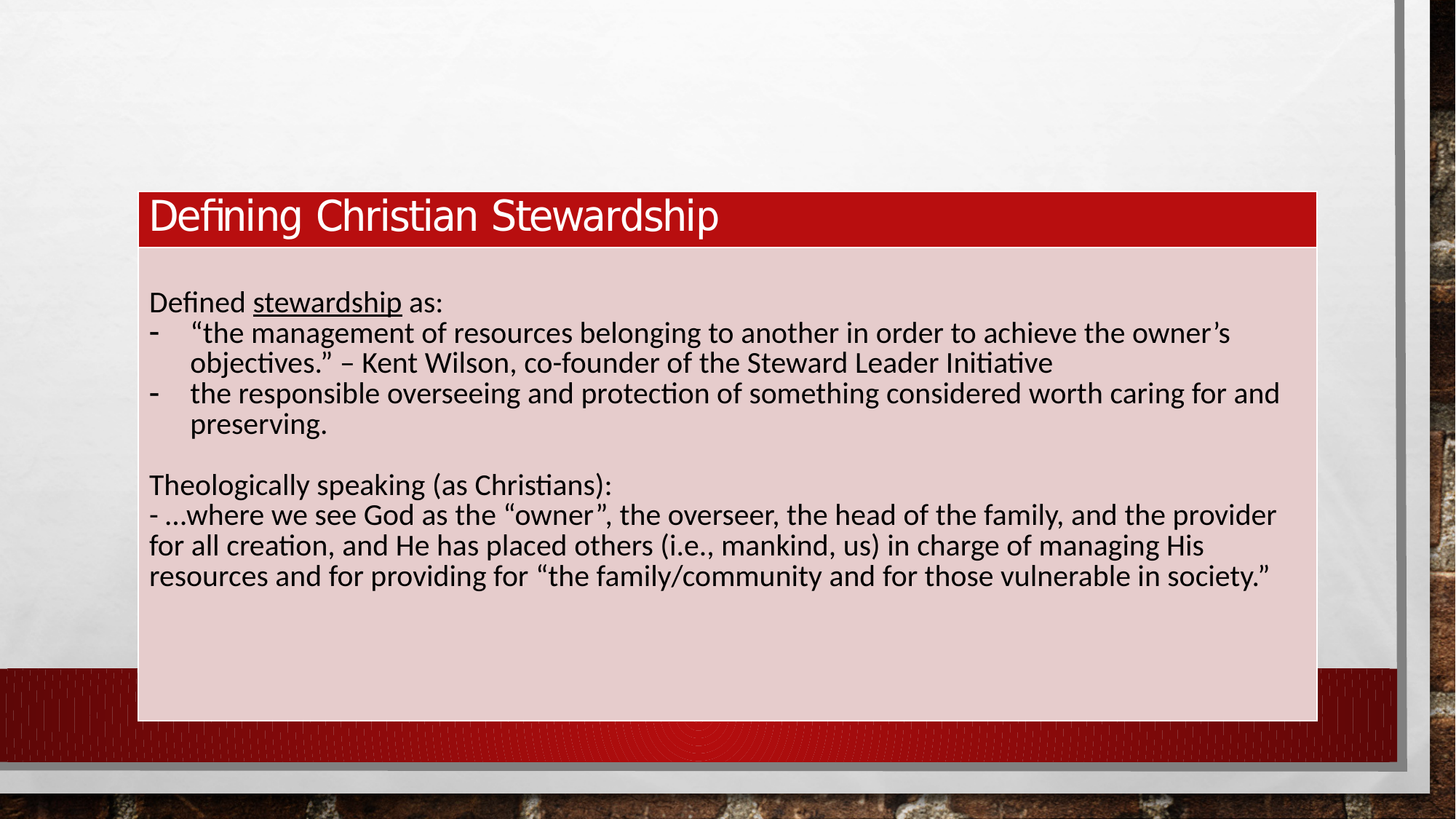

#
| Defining Christian Stewardship |
| --- |
| Defined stewardship as: “the management of resources belonging to another in order to achieve the owner’s objectives.” – Kent Wilson, co-founder of the Steward Leader Initiative the responsible overseeing and protection of something considered worth caring for and preserving. Theologically speaking (as Christians): - …where we see God as the “owner”, the overseer, the head of the family, and the provider for all creation, and He has placed others (i.e., mankind, us) in charge of managing His resources and for providing for “the family/community and for those vulnerable in society.” |